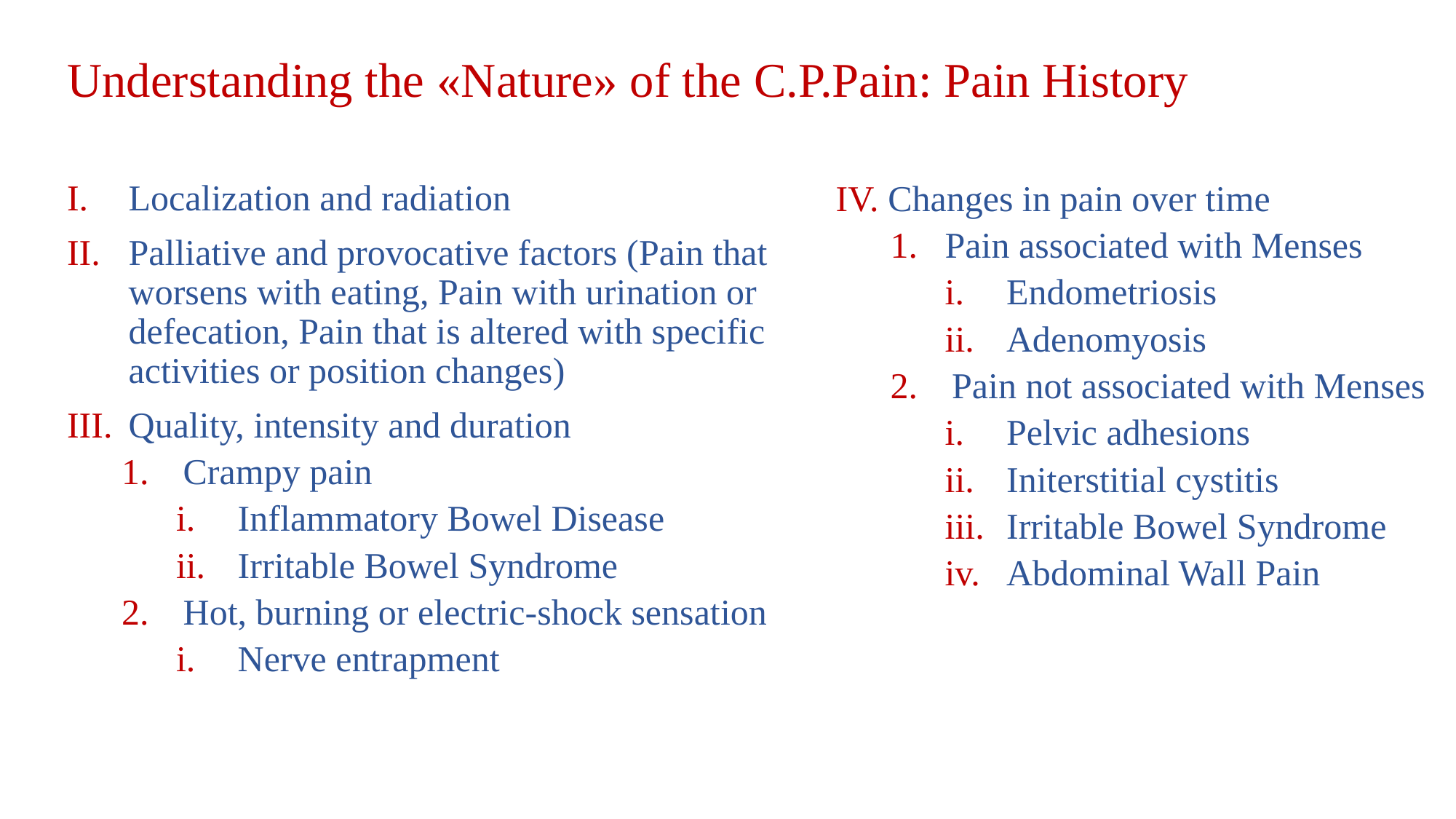

# Understanding the «Nature» of the C.P.Pain: Pain History
Localization and radiation
Palliative and provocative factors (Pain that worsens with eating, Pain with urination or defecation, Pain that is altered with specific activities or position changes)
Quality, intensity and duration
Crampy pain
Inflammatory Bowel Disease
Irritable Bowel Syndrome
Hot, burning or electric-shock sensation
Nerve entrapment
IV. Changes in pain over time
Pain associated with Menses
Endometriosis
Adenomyosis
Pain not associated with Menses
Pelvic adhesions
Initerstitial cystitis
Irritable Bowel Syndrome
Abdominal Wall Pain